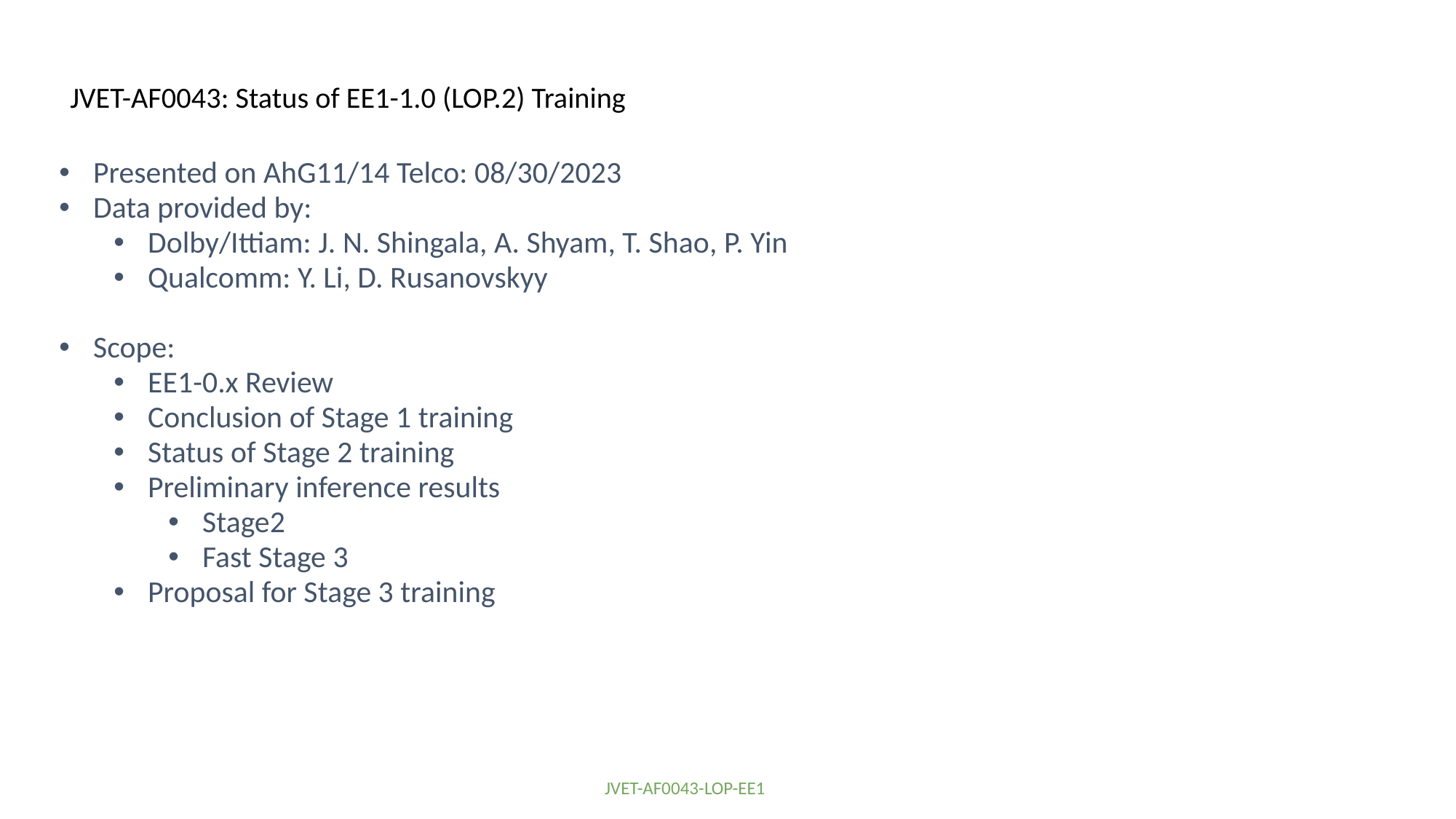

# JVET-AF0043: Status of EE1-1.0 (LOP.2) Training
Presented on AhG11/14 Telco: 08/30/2023
Data provided by:
Dolby/Ittiam: J. N. Shingala, A. Shyam, T. Shao, P. Yin
Qualcomm: Y. Li, D. Rusanovskyy

Scope:
EE1-0.x Review
Conclusion of Stage 1 training
Status of Stage 2 training
Preliminary inference results
Stage2
Fast Stage 3
Proposal for Stage 3 training
JVET-AF0043-LOP-EE1